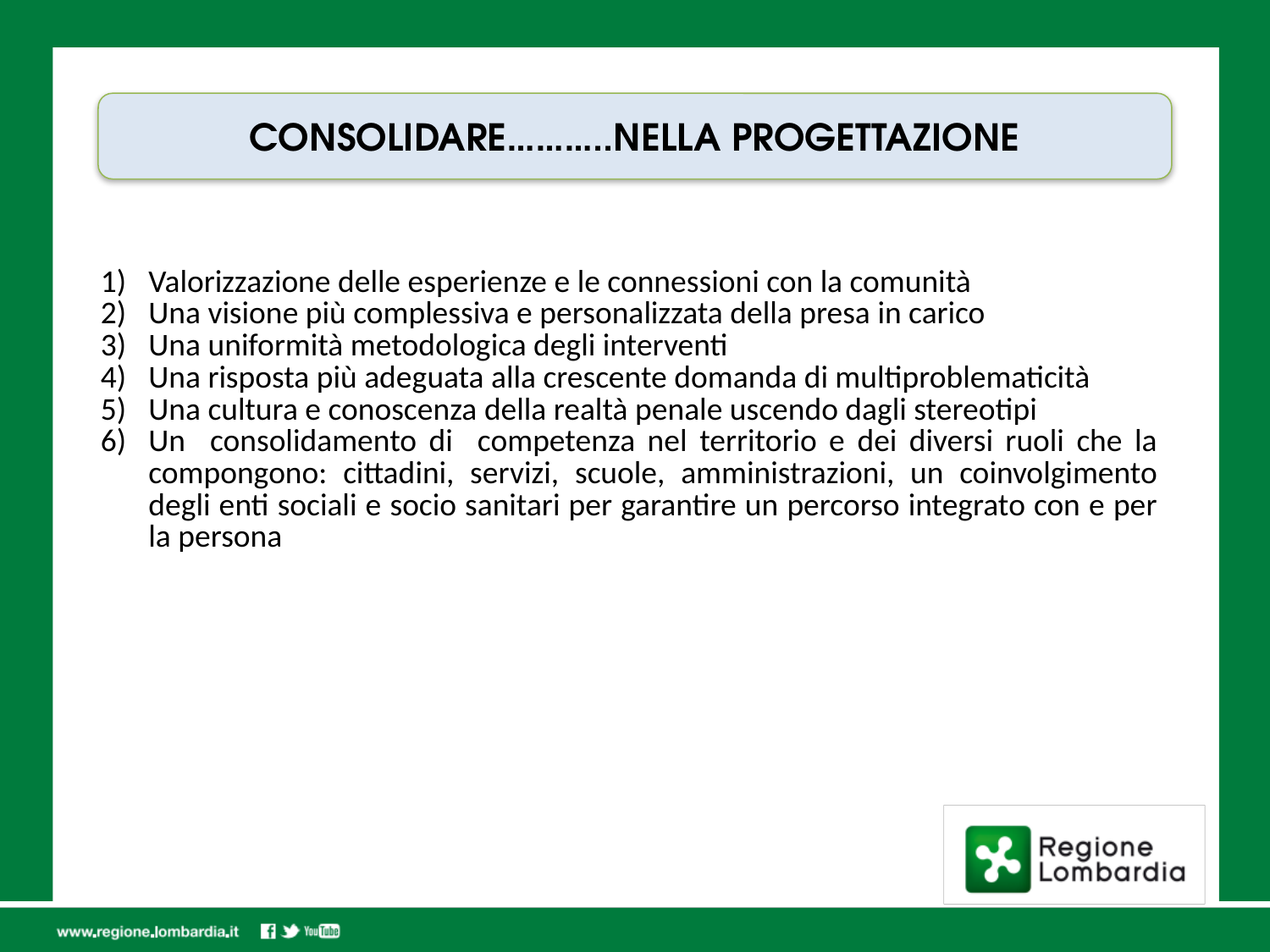

CONSOLIDARE………..NELLA PROGETTAZIONE
Valorizzazione delle esperienze e le connessioni con la comunità
Una visione più complessiva e personalizzata della presa in carico
Una uniformità metodologica degli interventi
Una risposta più adeguata alla crescente domanda di multiproblematicità
Una cultura e conoscenza della realtà penale uscendo dagli stereotipi
Un  consolidamento di  competenza nel territorio e dei diversi ruoli che la compongono: cittadini, servizi, scuole, amministrazioni, un coinvolgimento degli enti sociali e socio sanitari per garantire un percorso integrato con e per la persona